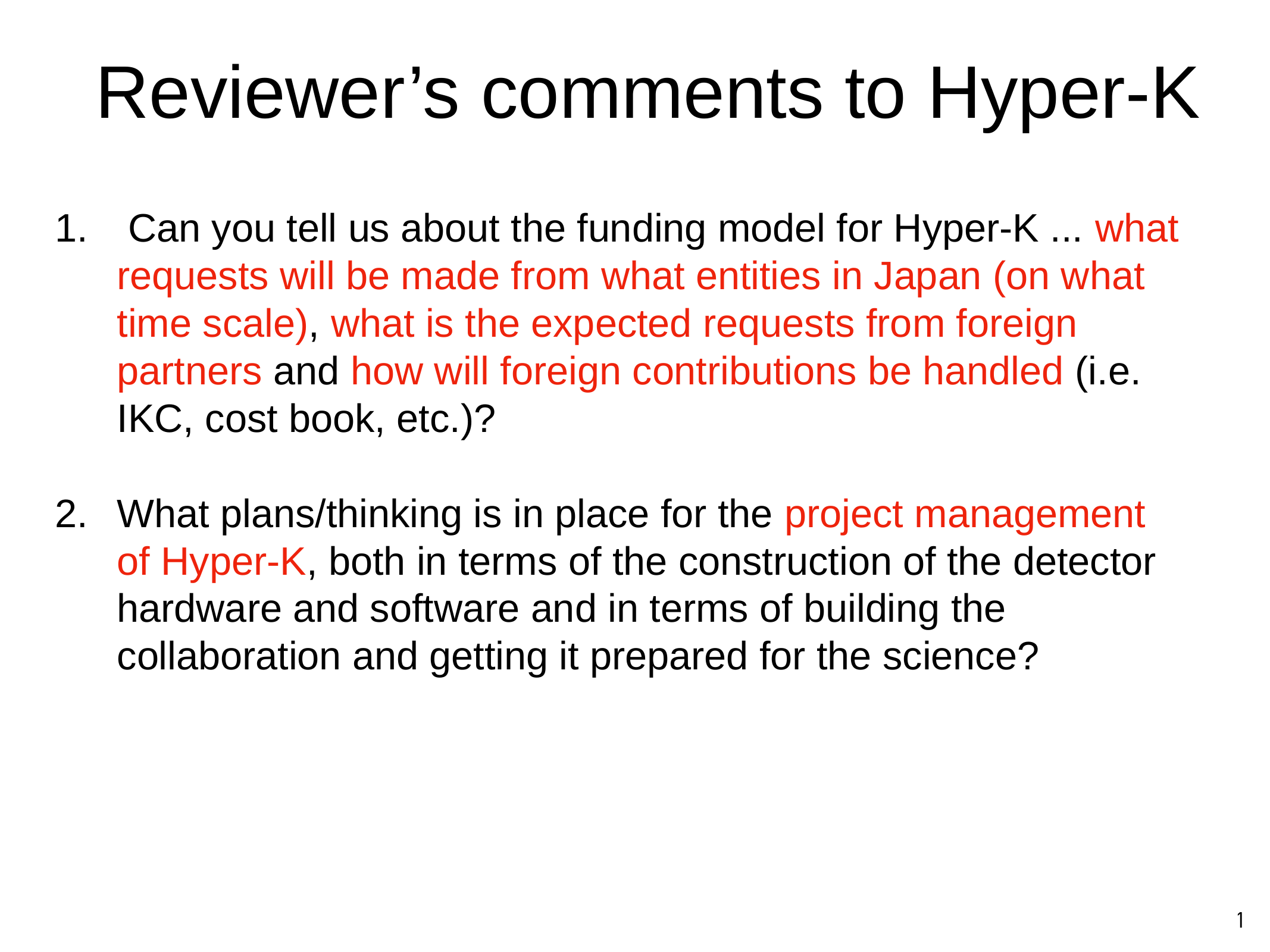

# Reviewer’s comments to Hyper-K
 Can you tell us about the funding model for Hyper-K ... what requests will be made from what entities in Japan (on what time scale), what is the expected requests from foreign partners and how will foreign contributions be handled (i.e. IKC, cost book, etc.)?

What plans/thinking is in place for the project management of Hyper-K, both in terms of the construction of the detector hardware and software and in terms of building the collaboration and getting it prepared for the science?
1